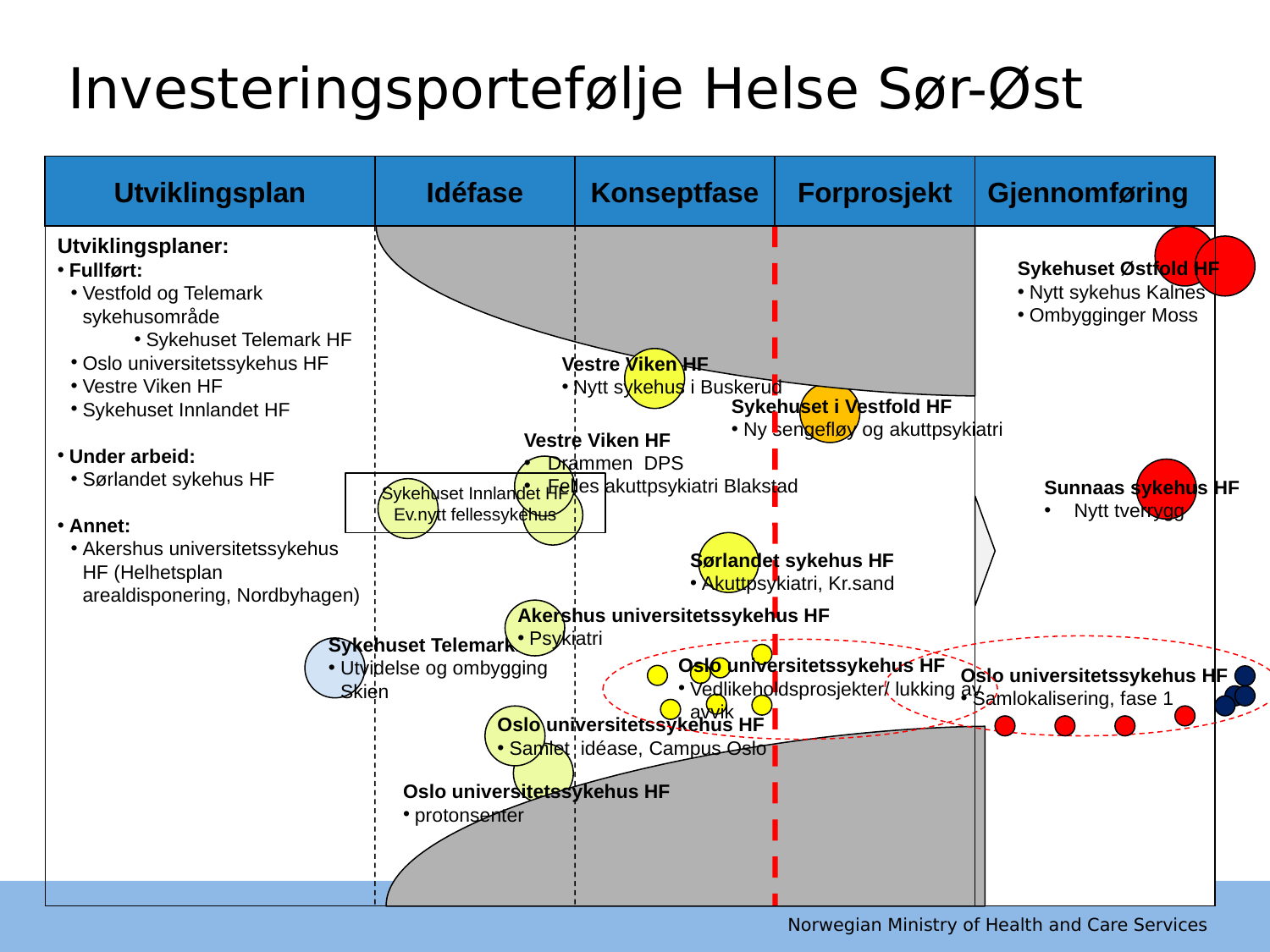

# Investeringsportefølje Helse Sør-Øst
Utviklingsplan
Idéfase
Konseptfase
Forprosjekt
Gjennomføring
Utviklingsplaner:
Fullført:
Vestfold og Telemark sykehusområde
Sykehuset Telemark HF
Oslo universitetssykehus HF
Vestre Viken HF
Sykehuset Innlandet HF

Under arbeid:
Sørlandet sykehus HF

Annet:
Akershus universitetssykehus HF (Helhetsplan arealdisponering, Nordbyhagen)

Sykehuset Østfold HF
Nytt sykehus Kalnes
Ombygginger Moss
Vestre Viken HF
Nytt sykehus i Buskerud

Sykehuset i Vestfold HF
Ny sengefløy og akuttpsykiatri
Vestre Viken HF
Drammen  DPS
Felles akuttpsykiatri Blakstad

Sunnaas sykehus HF
Nytt tverrygg
Sykehuset Innlandet HF
Ev.nytt fellessykehus

Sørlandet sykehus HF
Akuttpsykiatri, Kr.sand

Akershus universitetssykehus HF
Psykiatri

Sykehuset TelemarkHF
Utvidelse og ombygging Skien

Oslo universitetssykehus HF
Samlokalisering, fase 1

Oslo universitetssykehus HF
Vedlikeholdsprosjekter/ lukking av avvik

Oslo universitetssykehus HF
Samlet  idéase, Campus Oslo

Oslo universitetssykehus HF
protonsenter